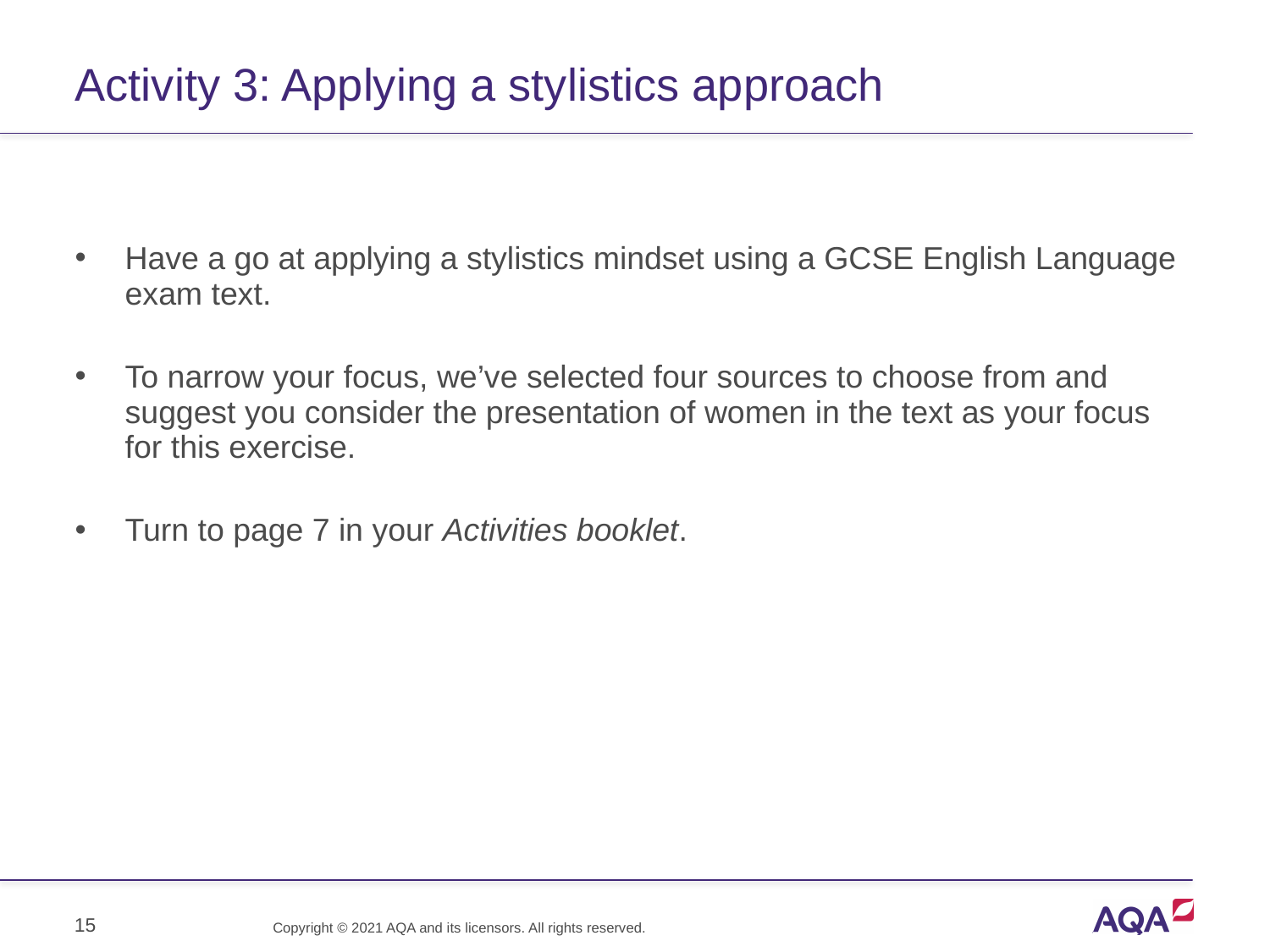

# Activity 3: Applying a stylistics approach
Have a go at applying a stylistics mindset using a GCSE English Language exam text.

To narrow your focus, we’ve selected four sources to choose from and suggest you consider the presentation of women in the text as your focus for this exercise.

Turn to page 7 in your Activities booklet.

15
Copyright © 2021 AQA and its licensors. All rights reserved.